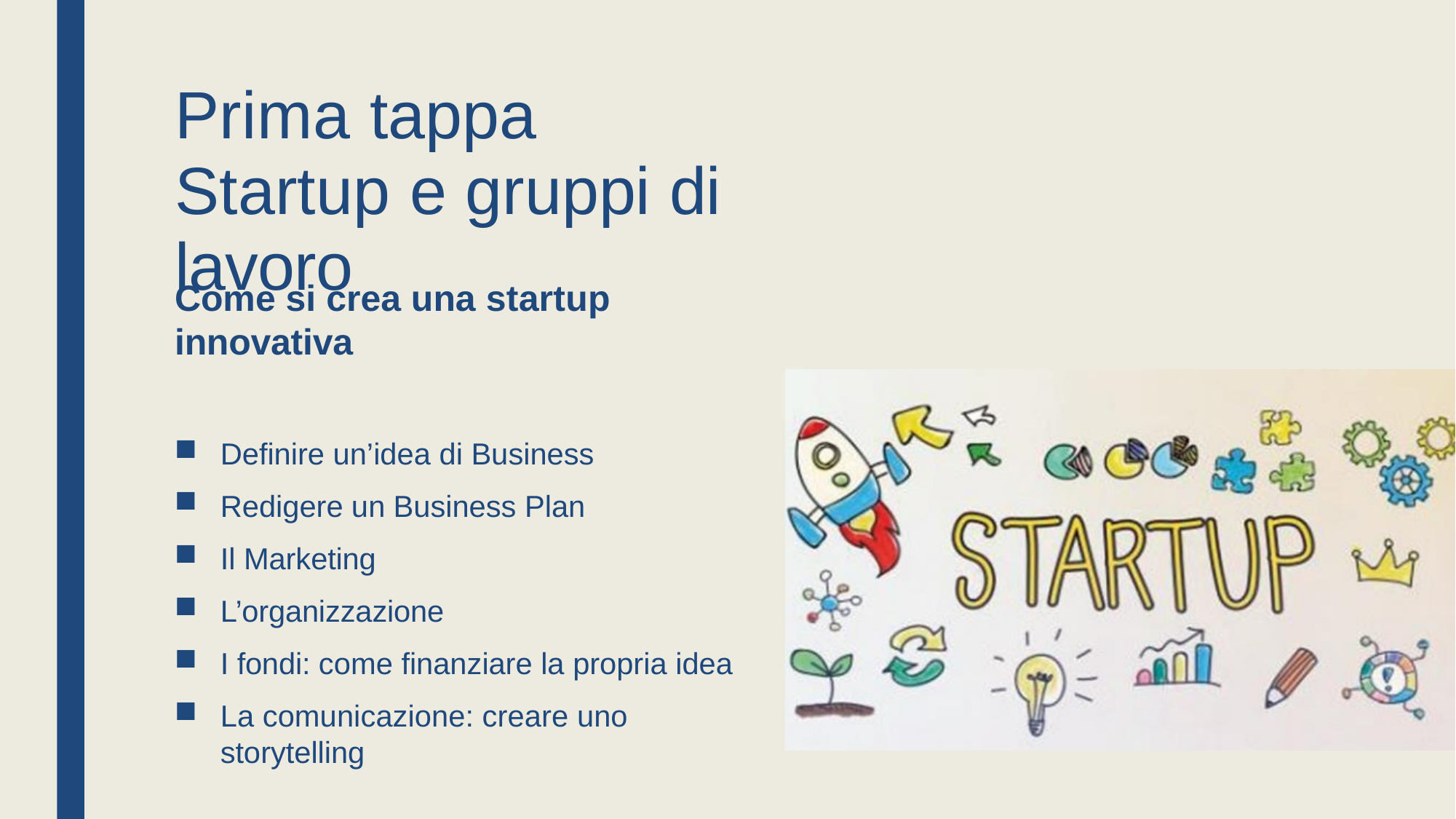

# Prima tappa
Startup e gruppi di lavoro
Come si crea una startup innovativa

Definire un’idea di Business
Redigere un Business Plan
Il Marketing
L’organizzazione
I fondi: come finanziare la propria idea
La comunicazione: creare uno storytelling